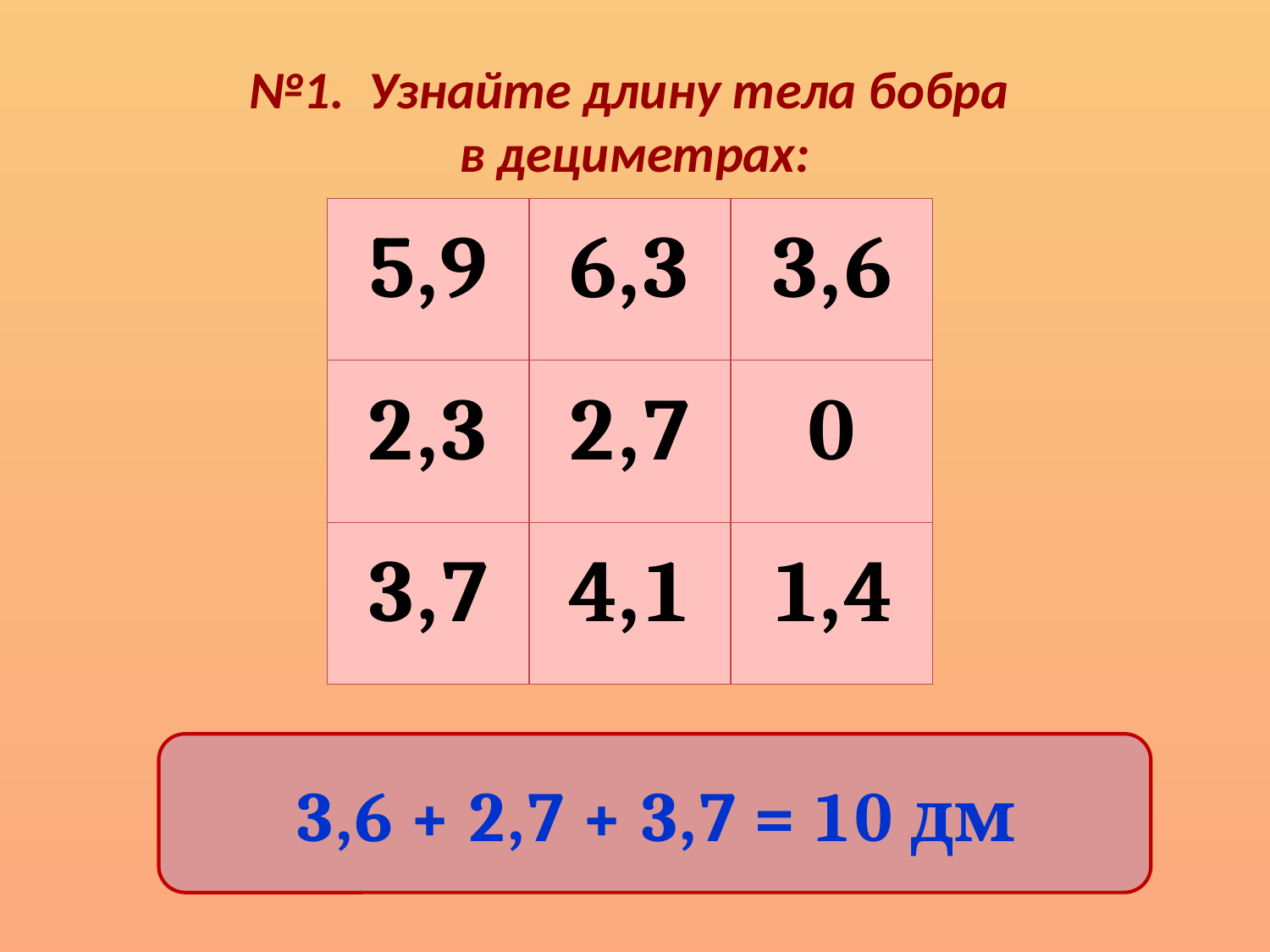

№1.  Узнайте длину тела бобра
в дециметрах:
| 5,9 | 6,3 | 3,6 |
| --- | --- | --- |
| 2,3 | 2,7 | 0 |
| 3,7 | 4,1 | 1,4 |
3,6 + 2,7 + 3,7 = 10 дм